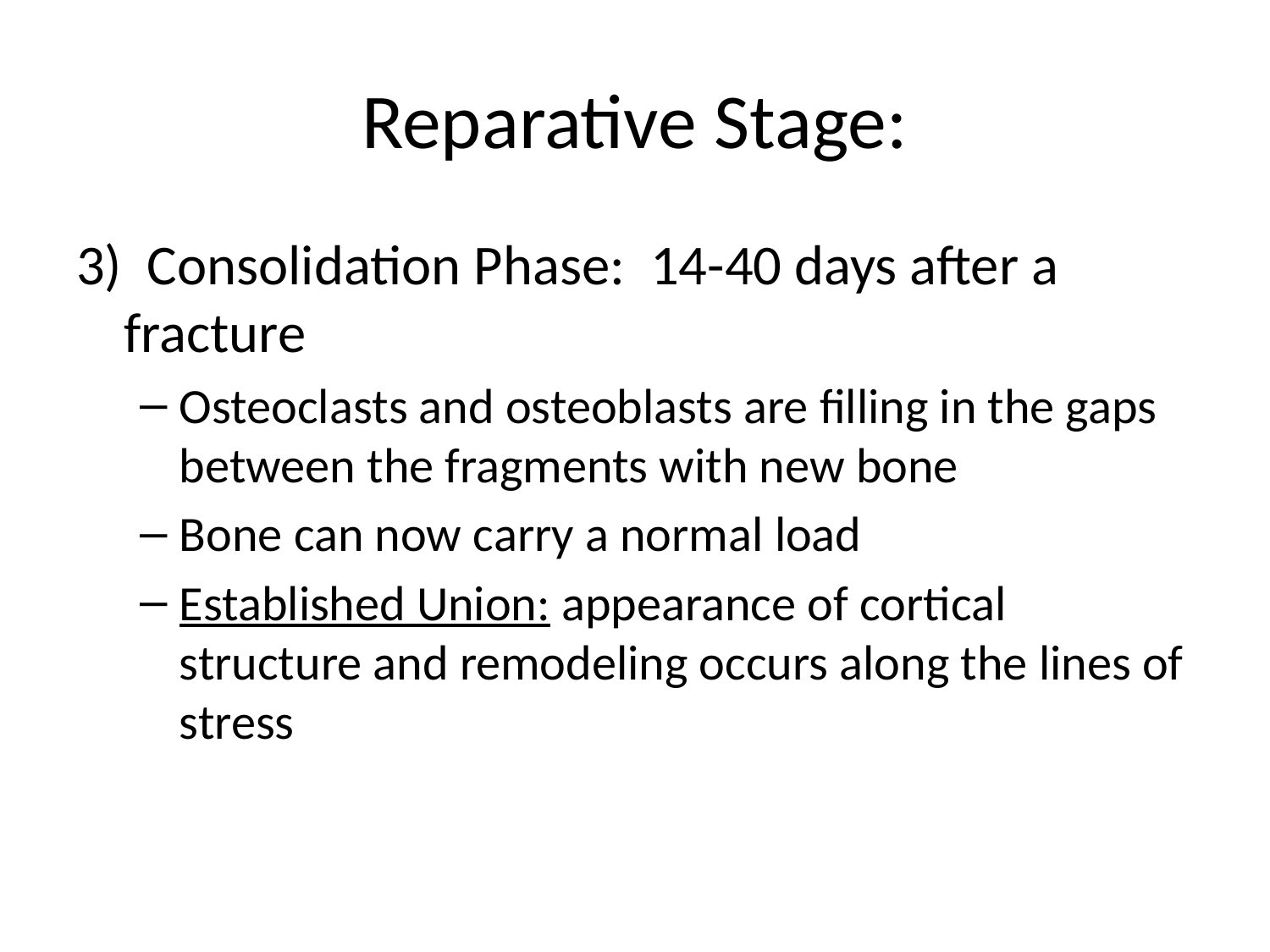

# Reparative Stage:
3)  Consolidation Phase:  14-40 days after a fracture
Osteoclasts and osteoblasts are filling in the gaps between the fragments with new bone
Bone can now carry a normal load
Established Union: appearance of cortical structure and remodeling occurs along the lines of stress